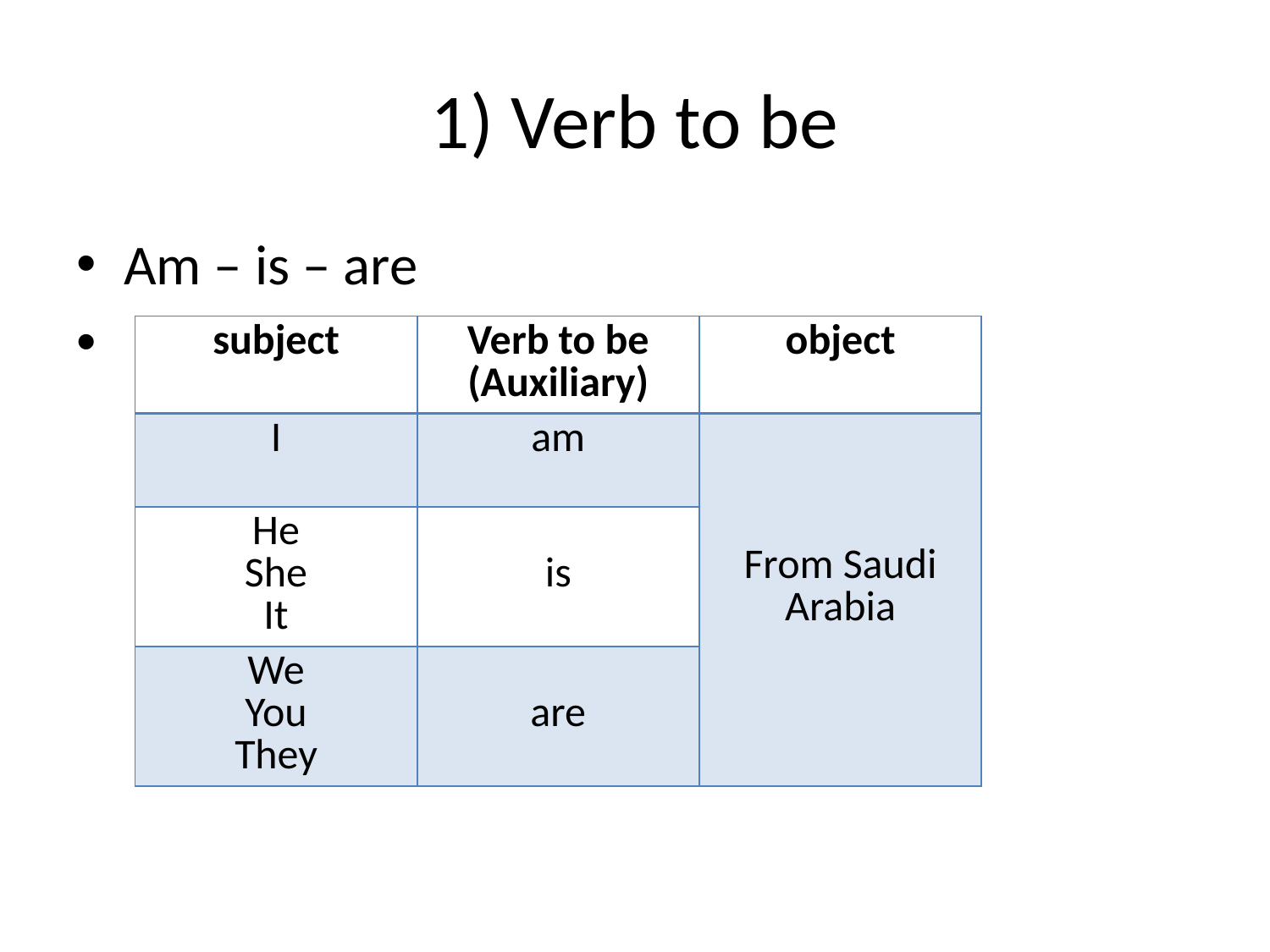

# 1) Verb to be
Am – is – are

| subject | Verb to be (Auxiliary) | object |
| --- | --- | --- |
| I | am | From Saudi Arabia |
| He She It | is |  |
| We You They | are |  |